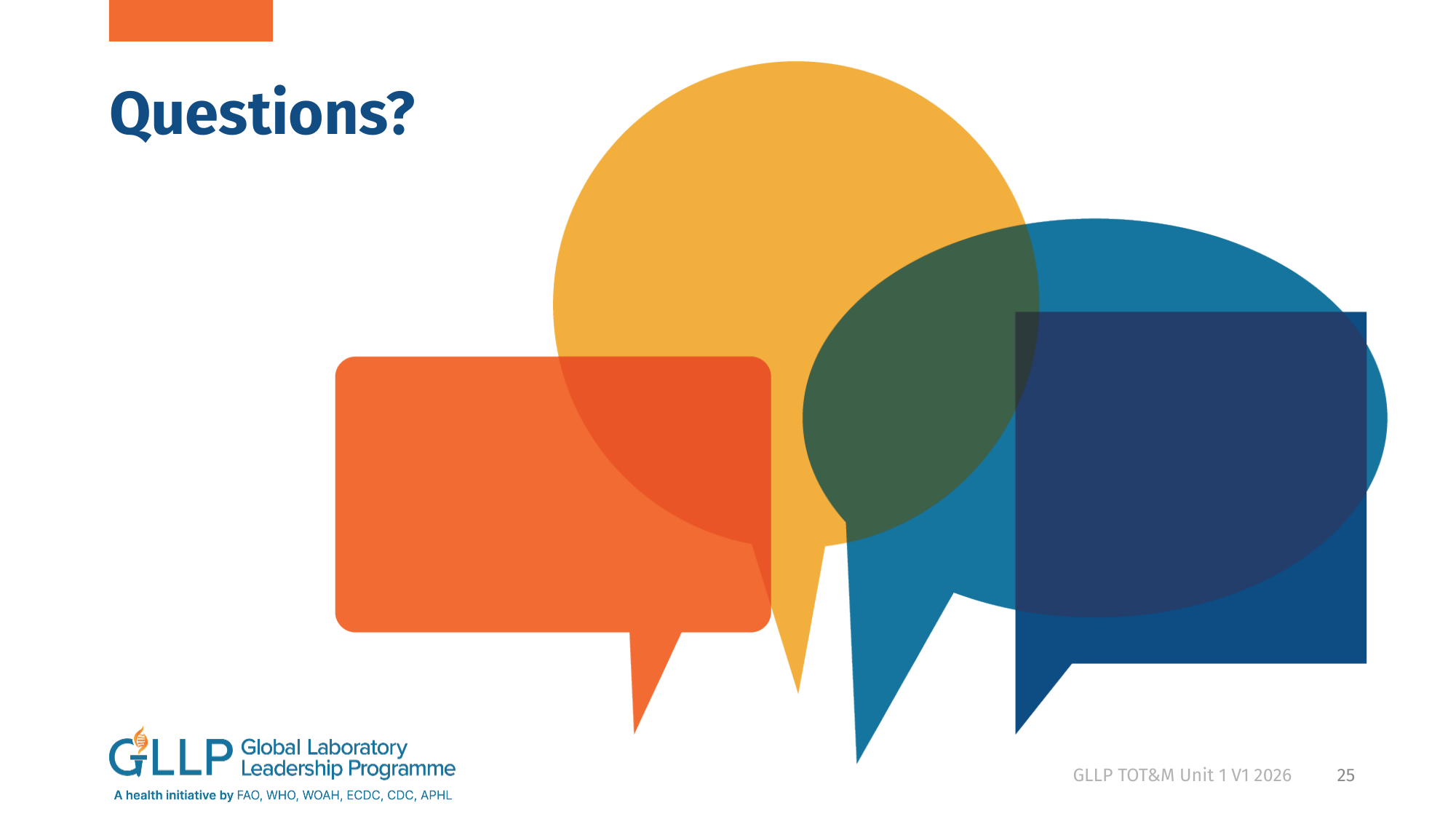

# Questions?
GLLP TOT&M Unit 1 V1 2026
25